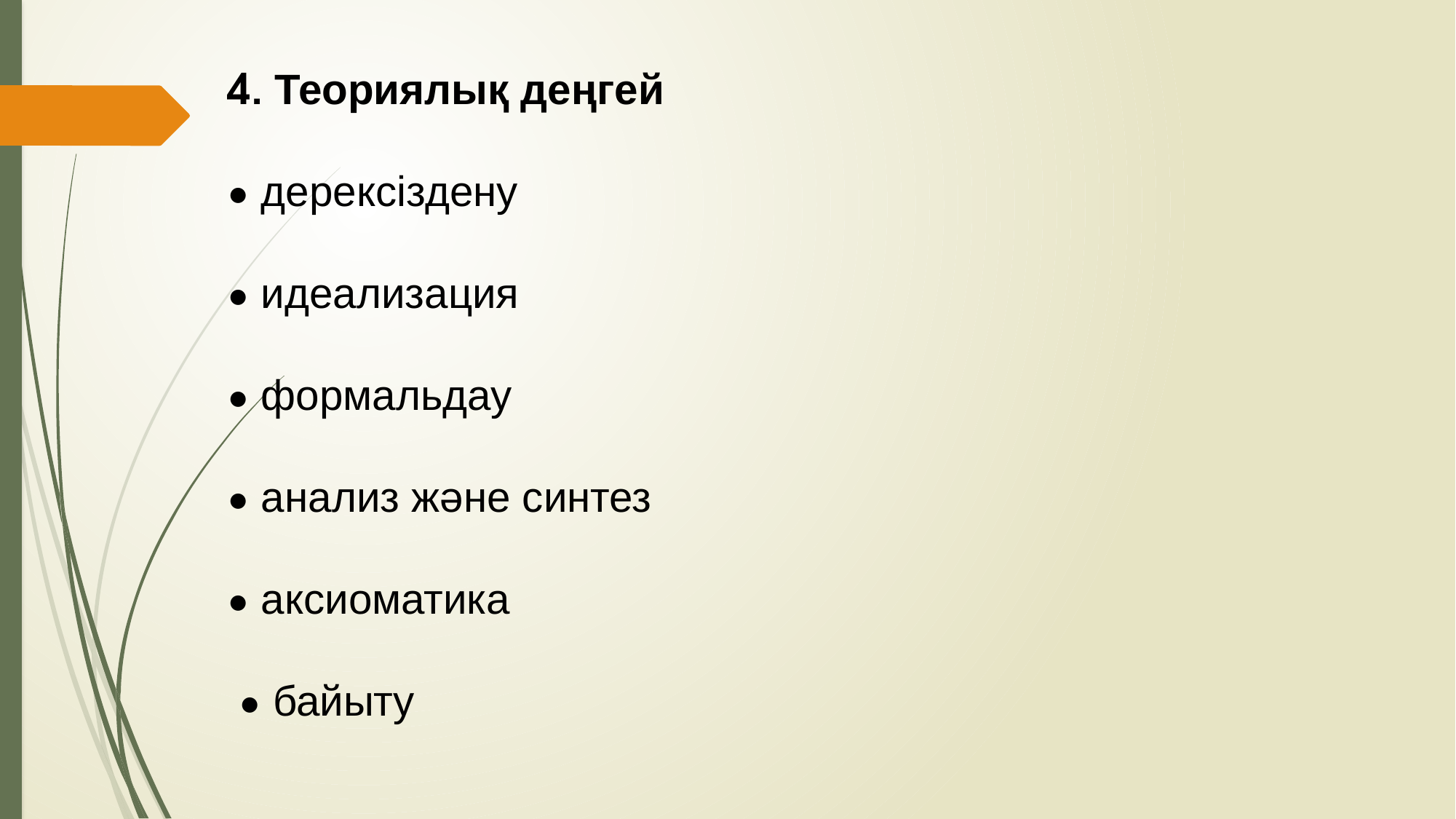

4. Теориялық деңгей

• дерексіздену

• идеализация

• формальдау

• анализ және синтез

• аксиоматика

 • байыту